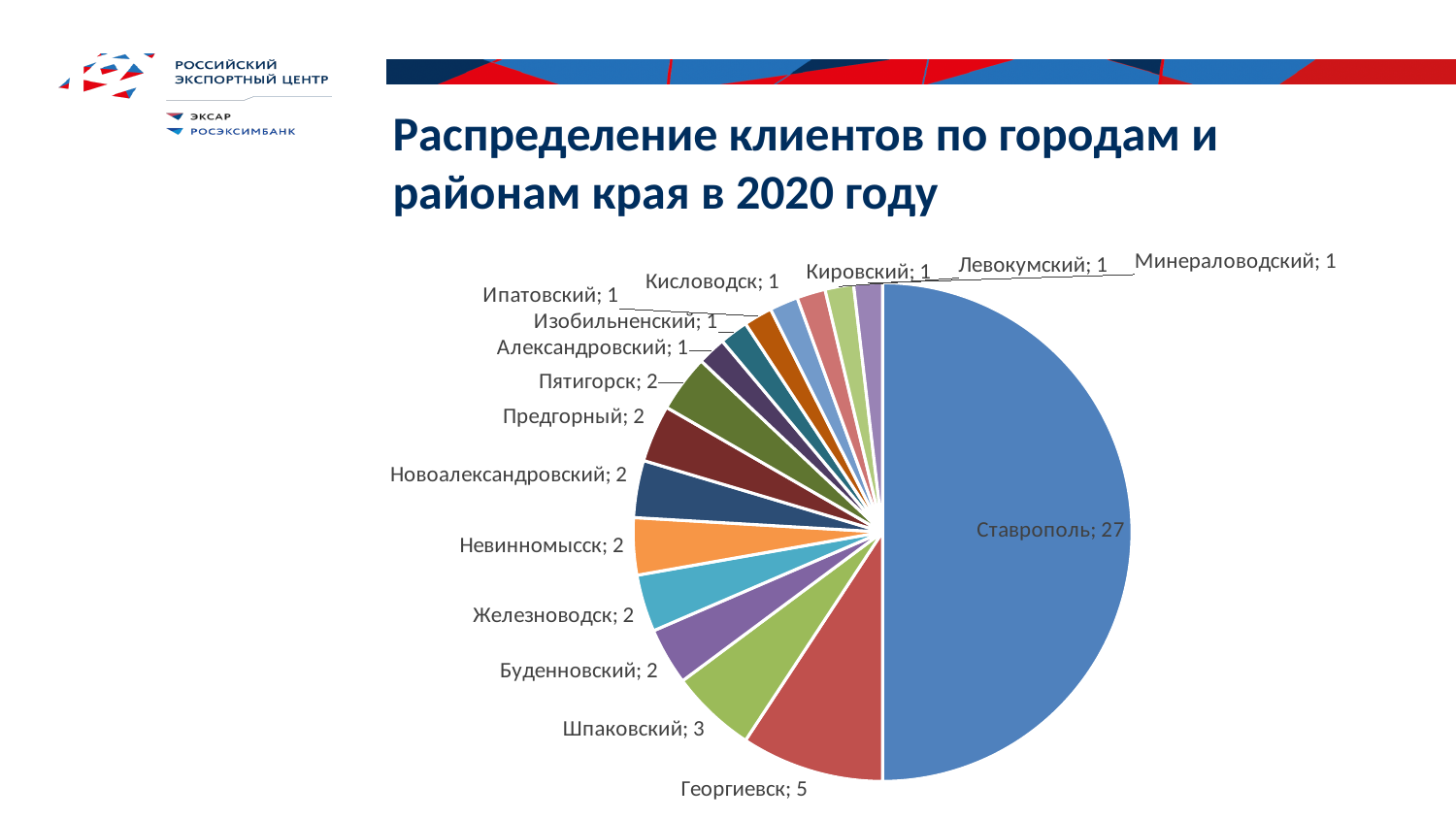

Распределение клиентов по городам и районам края в 2020 году

### Chart

| Category | Продажи |
|---|---|
| Ставрополь | 27.0 |
| Георгиевск | 5.0 |
| Шпаковский | 3.0 |
| Буденновский | 2.0 |
| Железноводск | 2.0 |
| Невинномысск | 2.0 |
| Новоалександровский | 2.0 |
| Предгорный | 2.0 |
| Пятигорск | 2.0 |
| Александровский | 1.0 |
| Изобильненский | 1.0 |
| Ипатовский | 1.0 |
| Кисловодск | 1.0 |
| Кировский | 1.0 |
| Левокумский | 1.0 |
| Минераловодский | 1.0 |